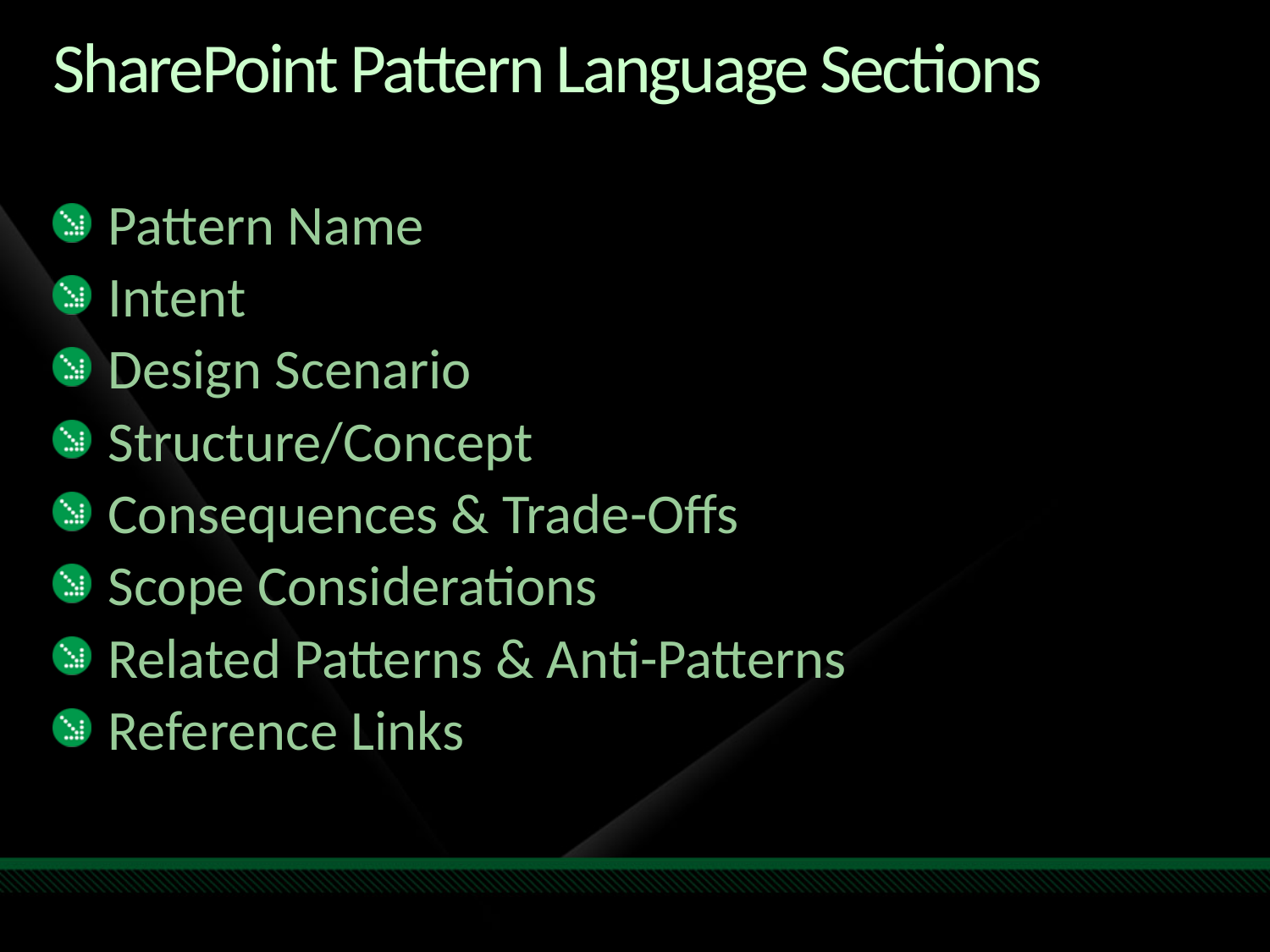

# SharePoint Pattern Language Sections
Pattern Name
Intent
Design Scenario
Structure/Concept
Consequences & Trade-Offs
Scope Considerations
Related Patterns & Anti-Patterns
Reference Links